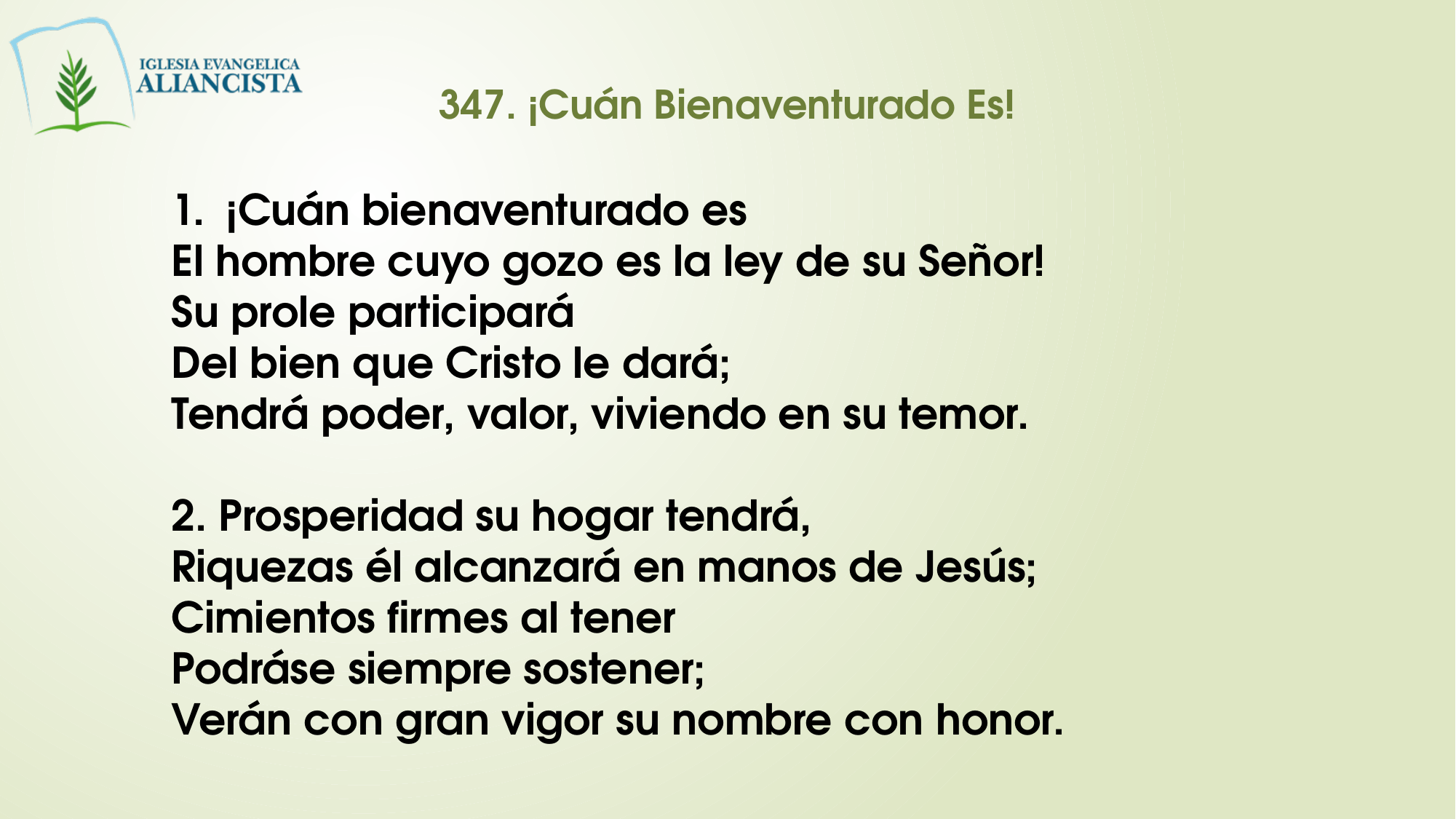

347. ¡Cuán Bienaventurado Es!
¡Cuán bienaventurado es
El hombre cuyo gozo es la ley de su Señor!
Su prole participará
Del bien que Cristo le dará;
Tendrá poder, valor, viviendo en su temor.

2. Prosperidad su hogar tendrá,
Riquezas él alcanzará en manos de Jesús;
Cimientos firmes al tener
Podráse siempre sostener;
Verán con gran vigor su nombre con honor.